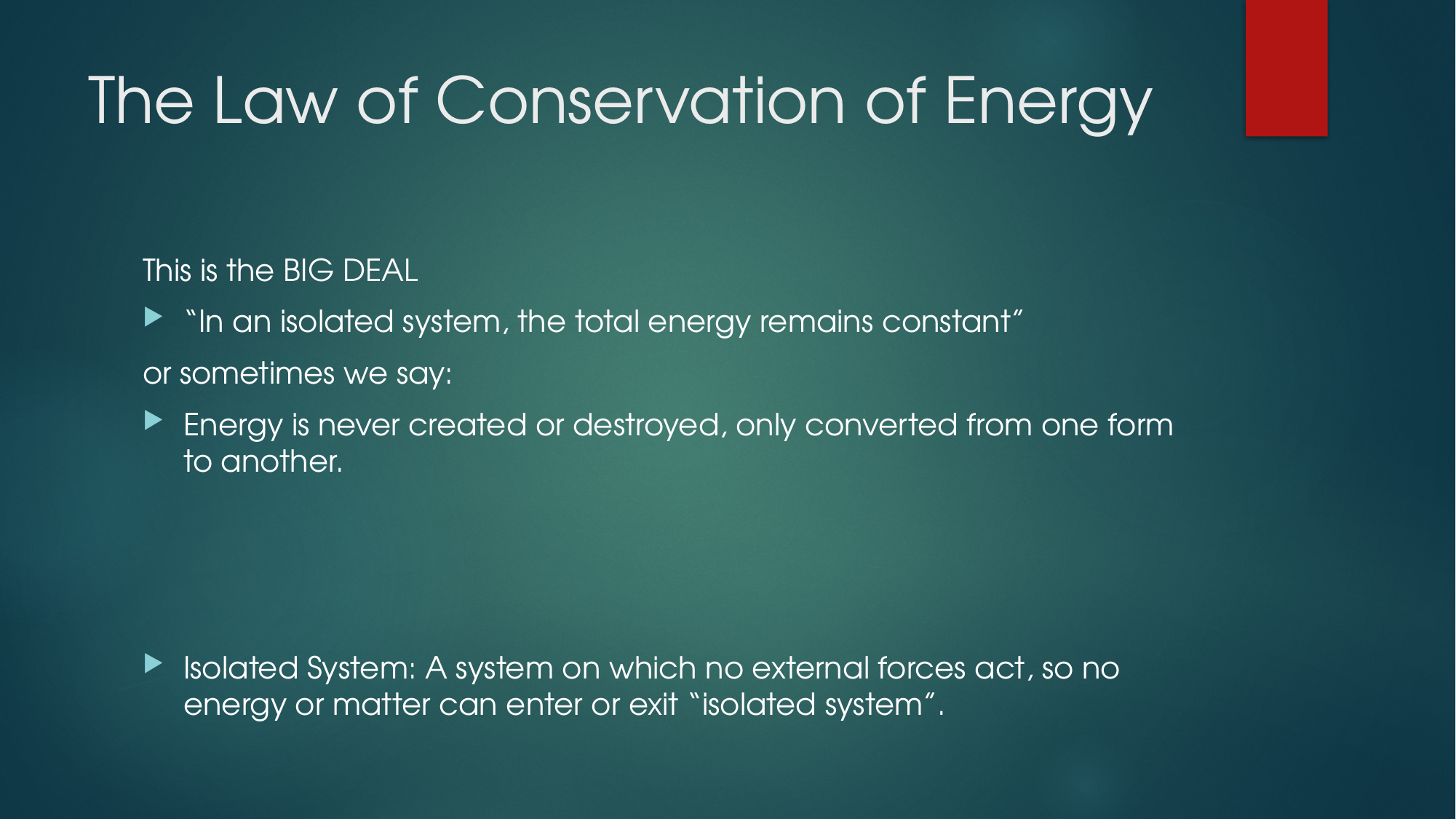

# The Law of Conservation of Energy
This is the BIG DEAL
“In an isolated system, the total energy remains constant”
or sometimes we say:
Energy is never created or destroyed, only converted from one form to another.

Isolated System: A system on which no external forces act, so no energy or matter can enter or exit “isolated system”.